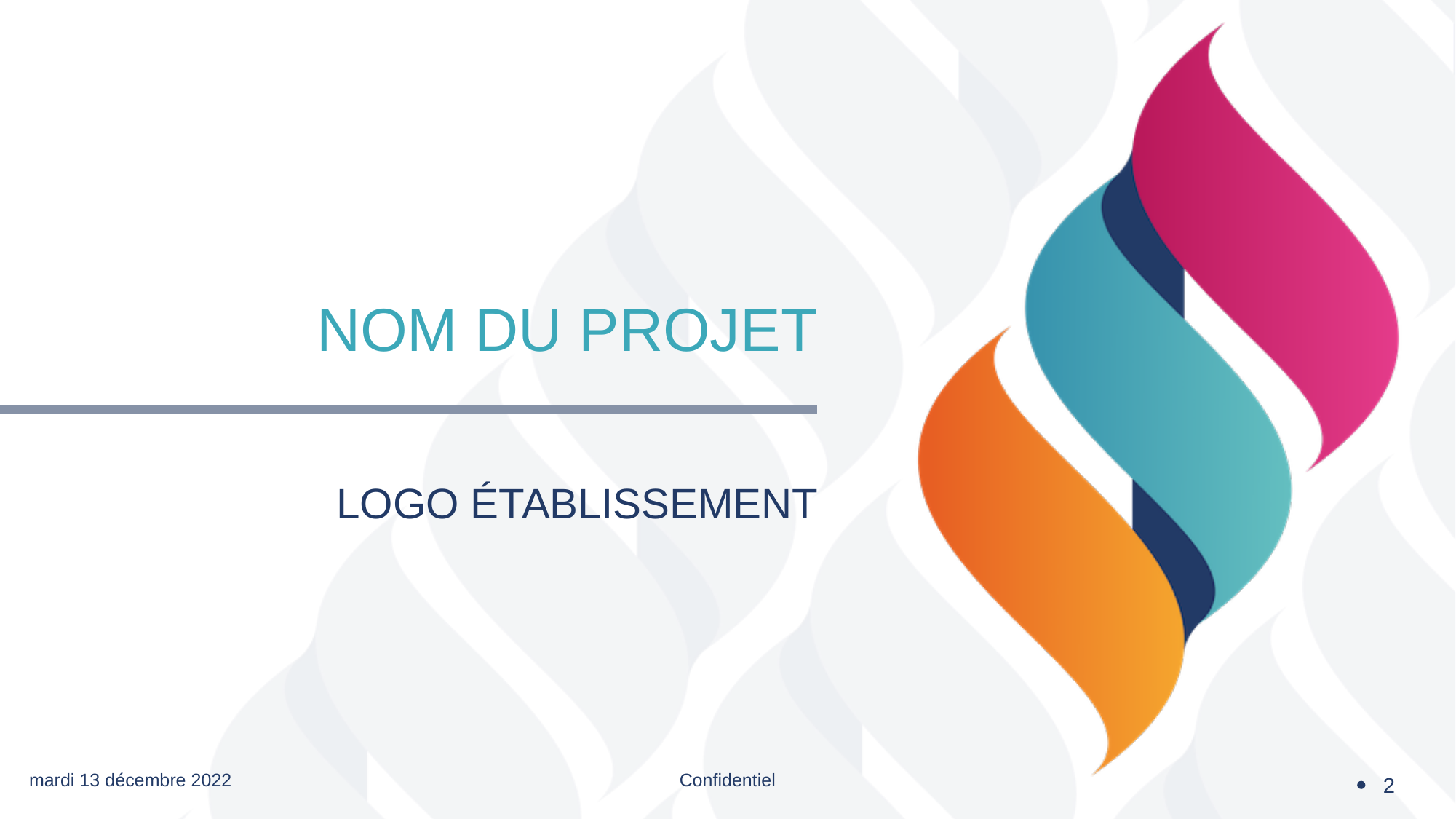

# Nom du projet
Logo établissement
mardi 13 décembre 2022
Confidentiel
2